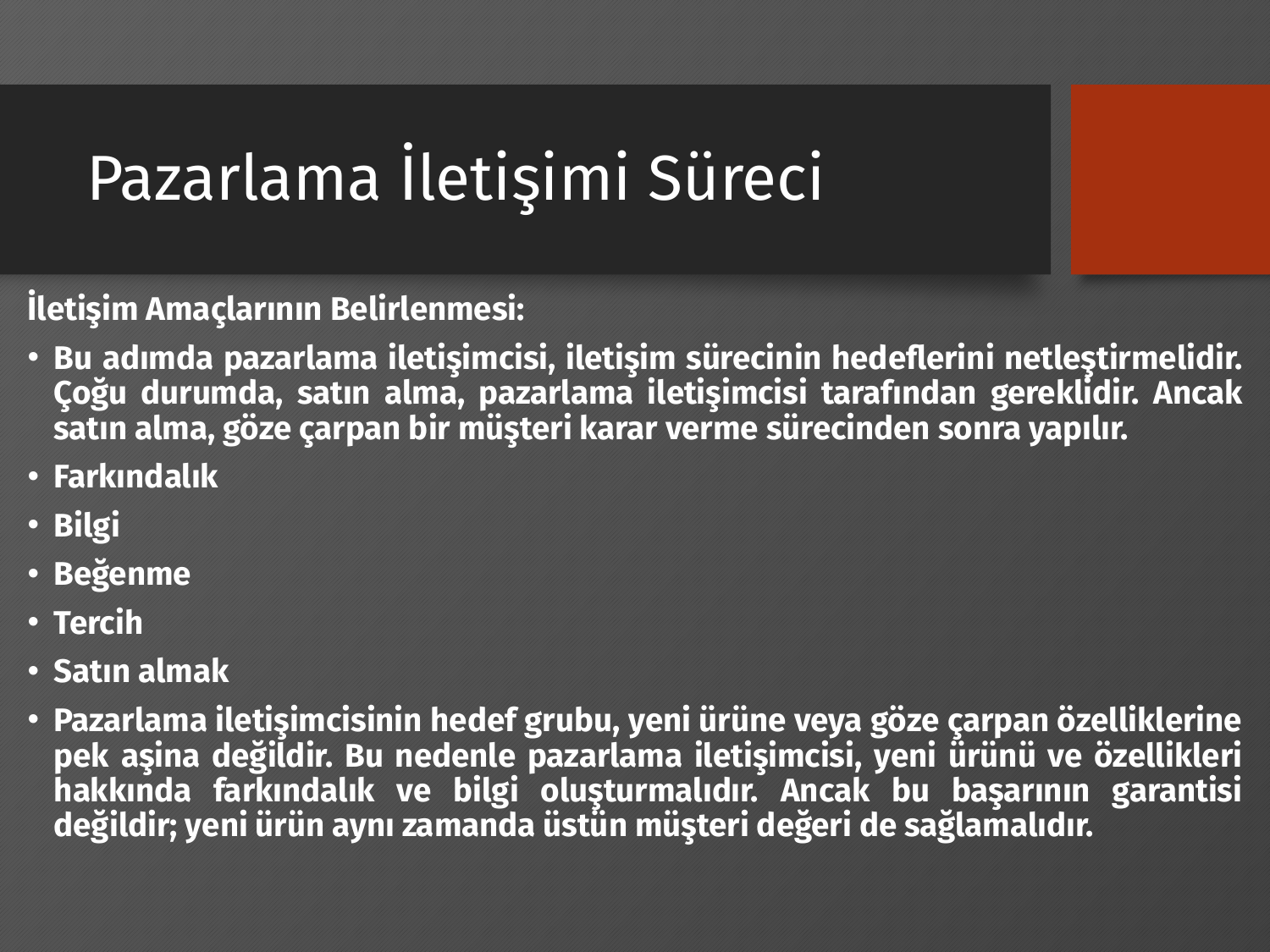

# Pazarlama İletişimi Süreci
İletişim Amaçlarının Belirlenmesi:
Bu adımda pazarlama iletişimcisi, iletişim sürecinin hedeflerini netleştirmelidir. Çoğu durumda, satın alma, pazarlama iletişimcisi tarafından gereklidir. Ancak satın alma, göze çarpan bir müşteri karar verme sürecinden sonra yapılır.
Farkındalık
Bilgi
Beğenme
Tercih
Satın almak
Pazarlama iletişimcisinin hedef grubu, yeni ürüne veya göze çarpan özelliklerine pek aşina değildir. Bu nedenle pazarlama iletişimcisi, yeni ürünü ve özellikleri hakkında farkındalık ve bilgi oluşturmalıdır. Ancak bu başarının garantisi değildir; yeni ürün aynı zamanda üstün müşteri değeri de sağlamalıdır.